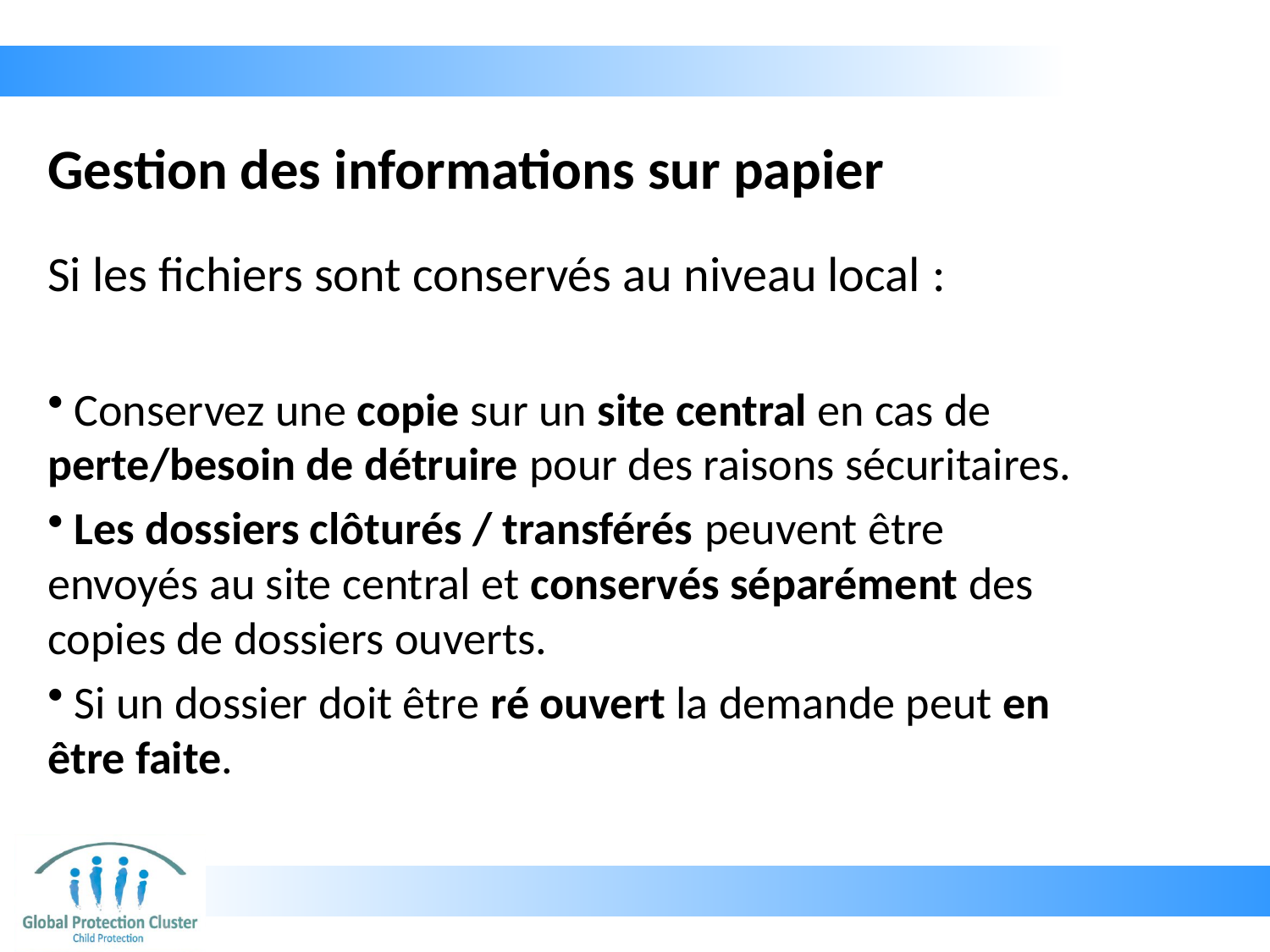

# Gestion des informations sur papier
Si les fichiers sont conservés au niveau local :

 Conservez une copie sur un site central en cas de perte/besoin de détruire pour des raisons sécuritaires.
 Les dossiers clôturés / transférés peuvent être envoyés au site central et conservés séparément des copies de dossiers ouverts.
 Si un dossier doit être ré ouvert la demande peut en être faite.